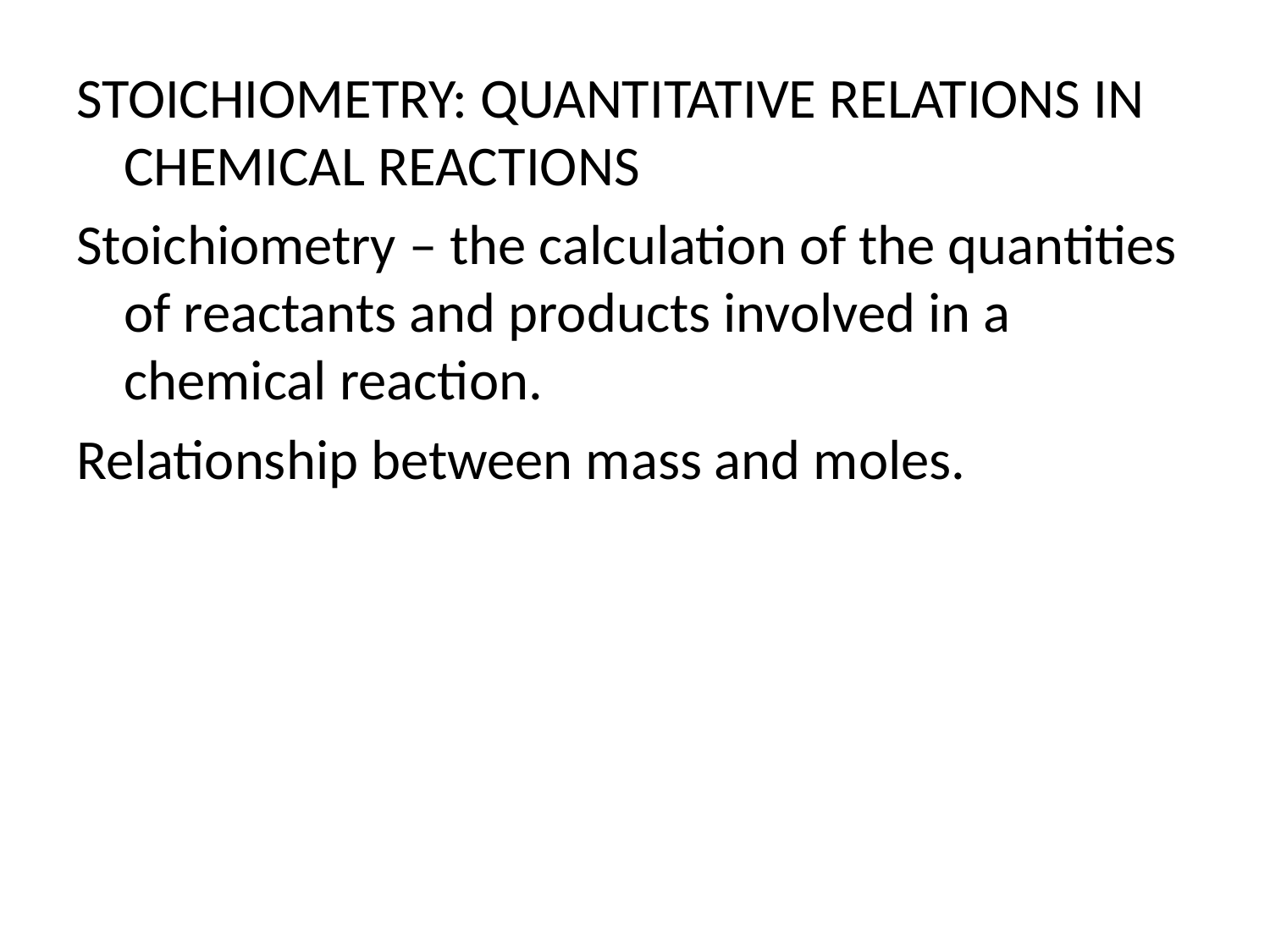

STOICHIOMETRY: QUANTITATIVE RELATIONS IN CHEMICAL REACTIONS
Stoichiometry – the calculation of the quantities of reactants and products involved in a chemical reaction.
Relationship between mass and moles.